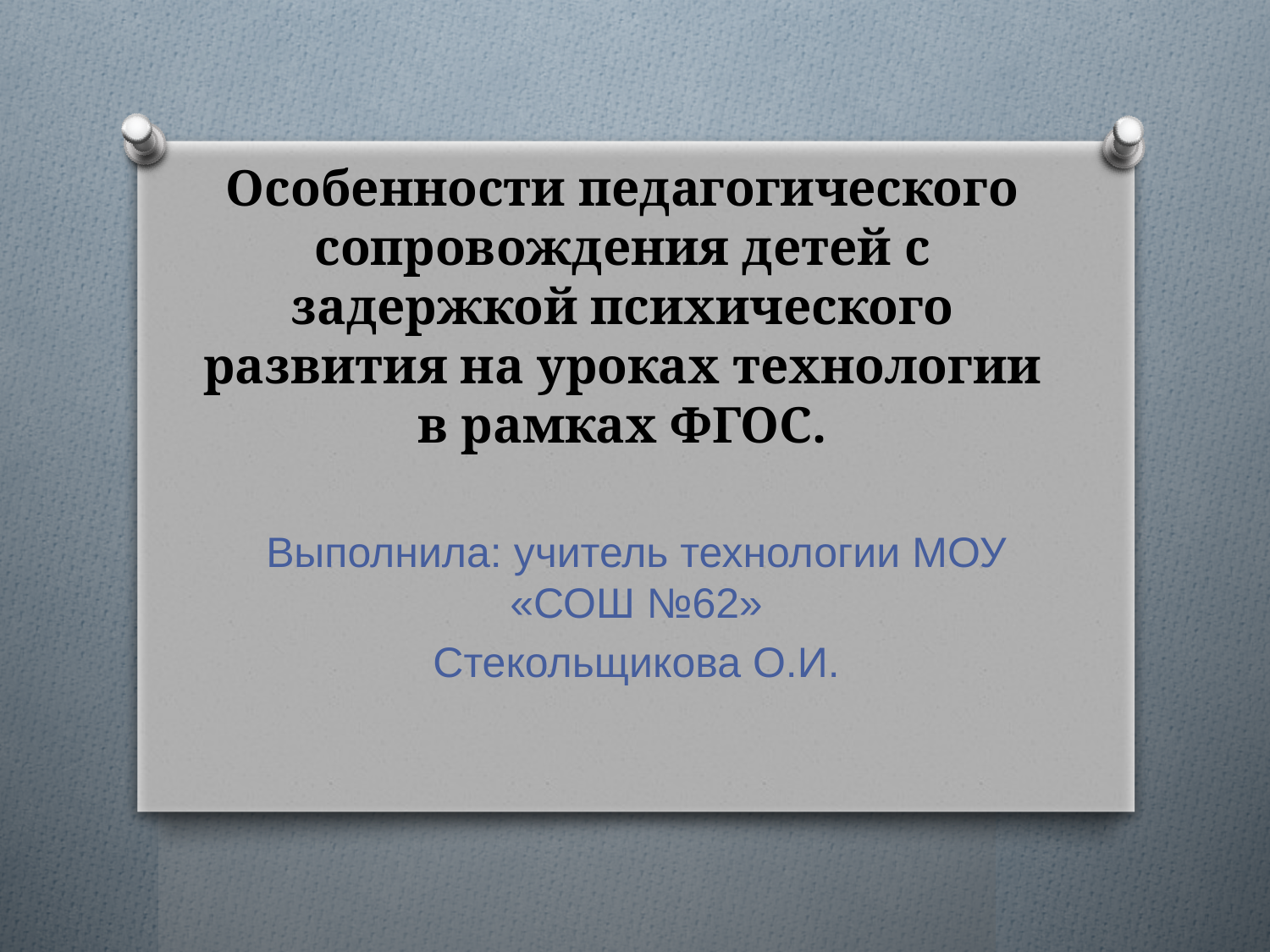

# Особенности педагогического сопровождения детей с задержкой психического развития на уроках технологии в рамках ФГОС.
Выполнила: учитель технологии МОУ «СОШ №62»
Стекольщикова О.И.